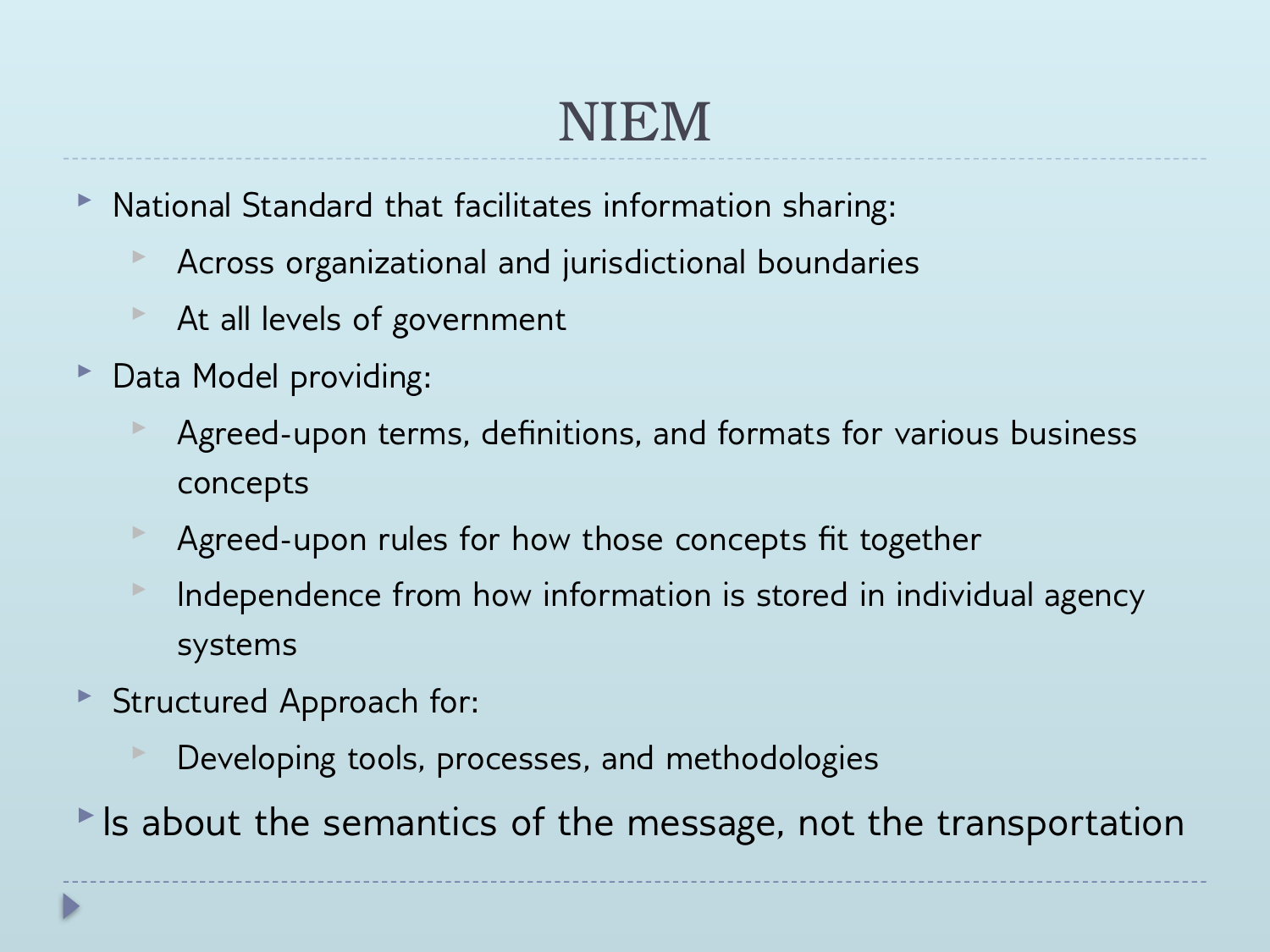

# NIEM
National Standard that facilitates information sharing:
Across organizational and jurisdictional boundaries
At all levels of government
Data Model providing:
Agreed-upon terms, definitions, and formats for various business concepts
Agreed-upon rules for how those concepts fit together
Independence from how information is stored in individual agency systems
Structured Approach for:
Developing tools, processes, and methodologies
Is about the semantics of the message, not the transportation